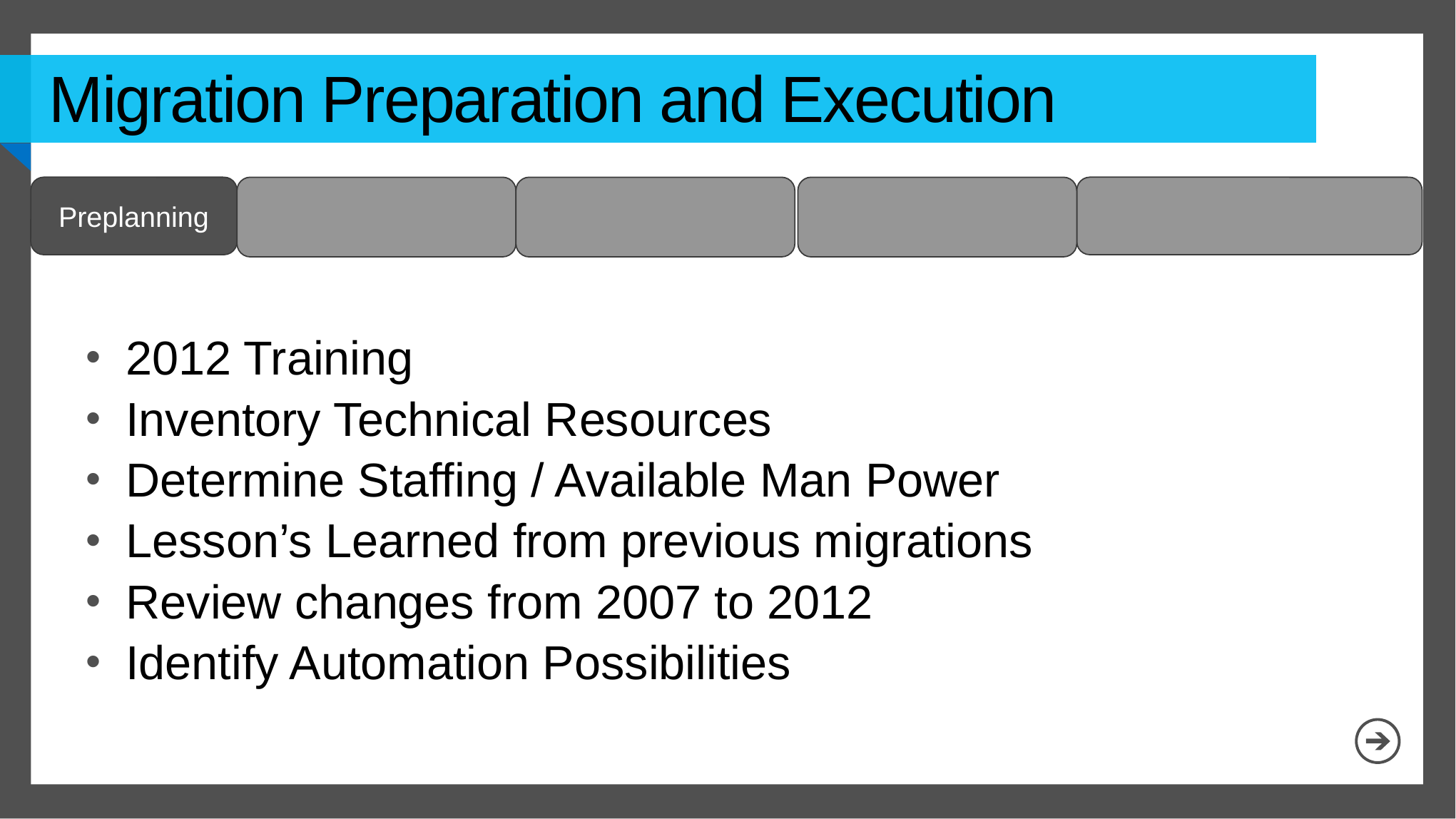

# Migration Preparation and Execution
Preplanning

2012 Training
Inventory Technical Resources
Determine Staffing / Available Man Power
Lesson’s Learned from previous migrations
Review changes from 2007 to 2012
Identify Automation Possibilities